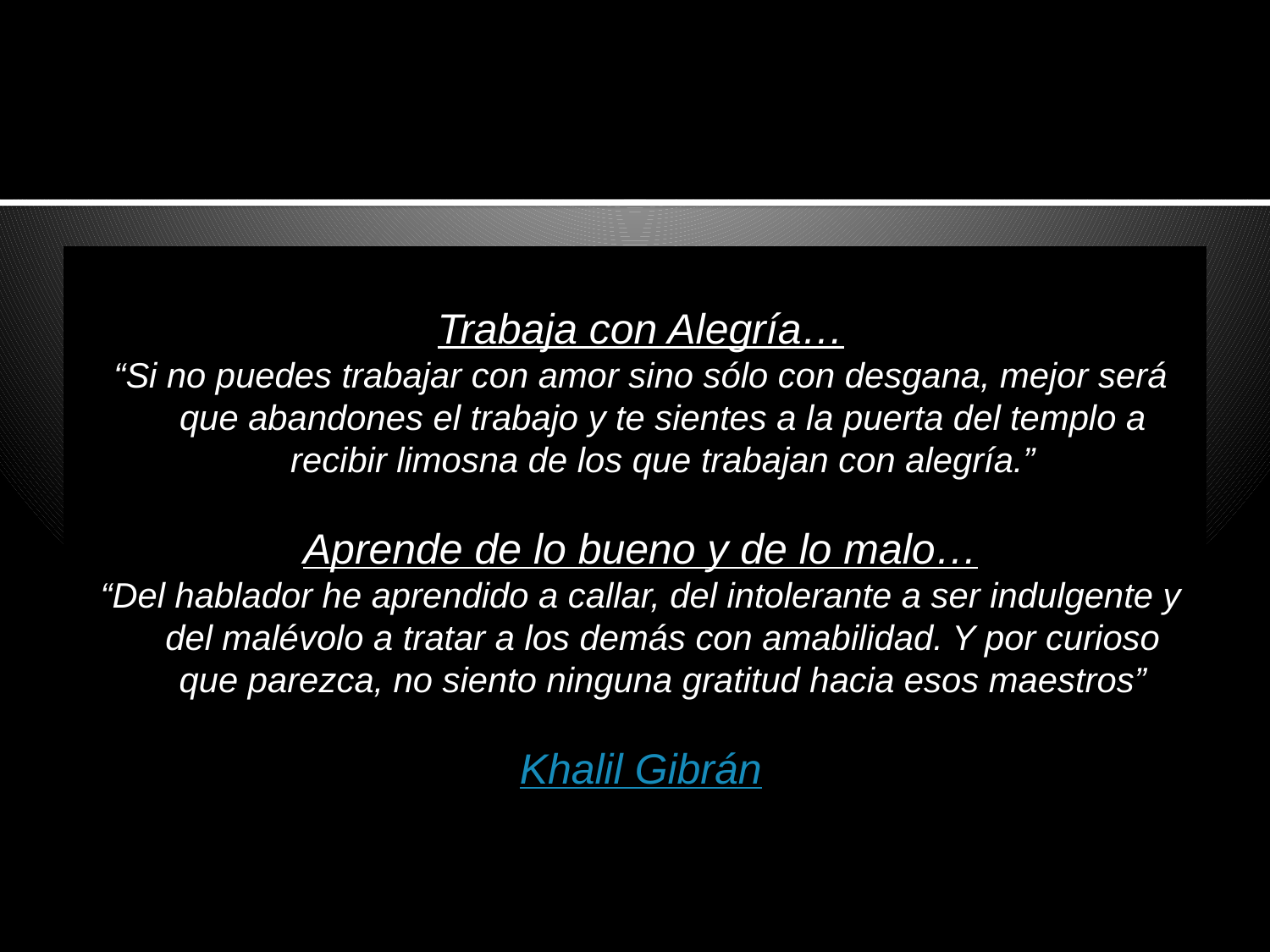

Trabaja con Alegría…
“Si no puedes trabajar con amor sino sólo con desgana, mejor será que abandones el trabajo y te sientes a la puerta del templo a recibir limosna de los que trabajan con alegría.”

Aprende de lo bueno y de lo malo…
“Del hablador he aprendido a callar, del intolerante a ser indulgente y del malévolo a tratar a los demás con amabilidad. Y por curioso que parezca, no siento ninguna gratitud hacia esos maestros”

Khalil Gibrán